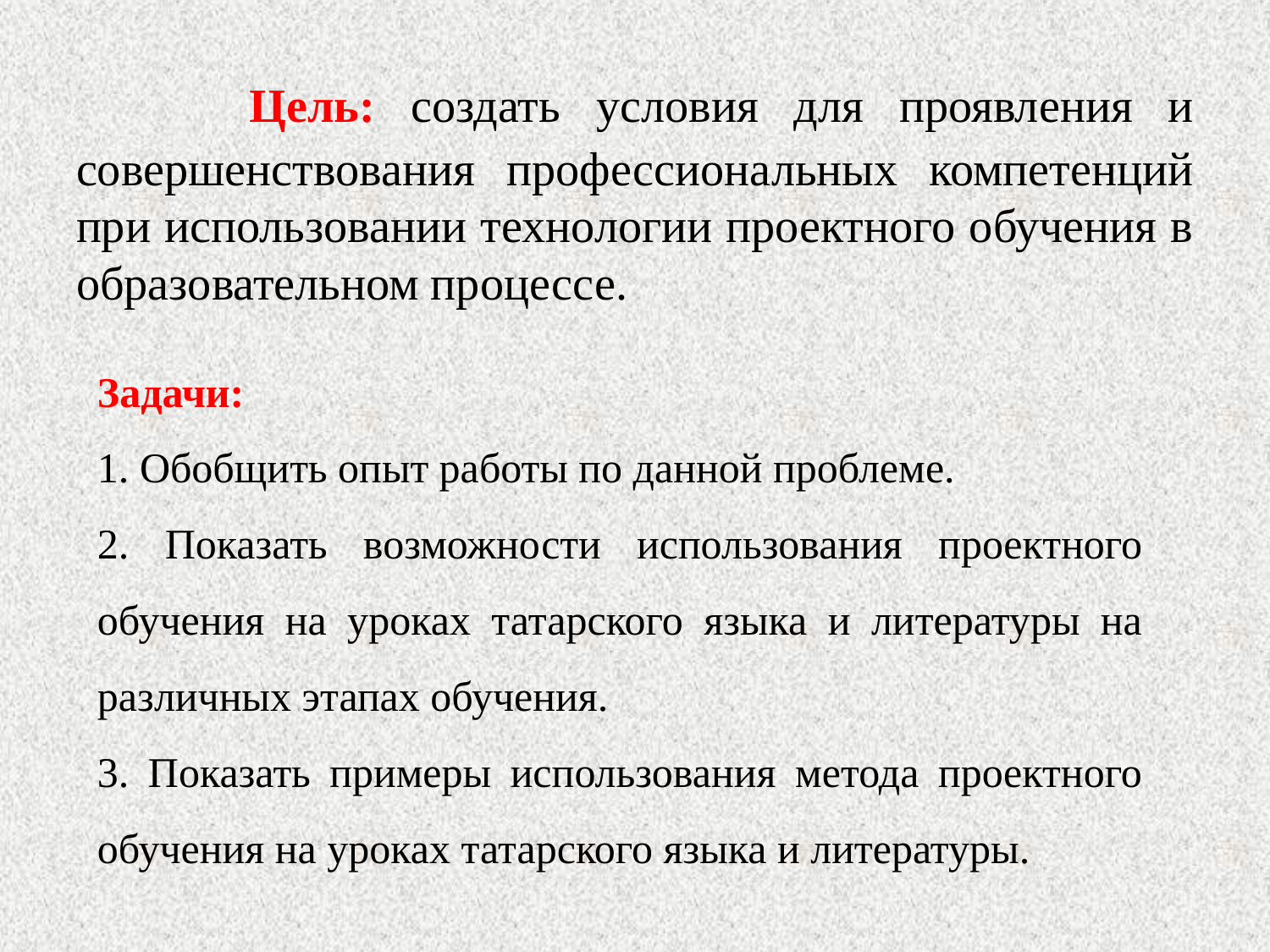

Цель: создать условия для проявления и совершенствования профессиональных компетенций при использовании технологии проектного обучения в образовательном процессе.
Задачи:
1. Обобщить опыт работы по данной проблеме.
2. Показать возможности использования проектного обучения на уроках татарского языка и литературы на различных этапах обучения.
3. Показать примеры использования метода проектного обучения на уроках татарского языка и литературы.